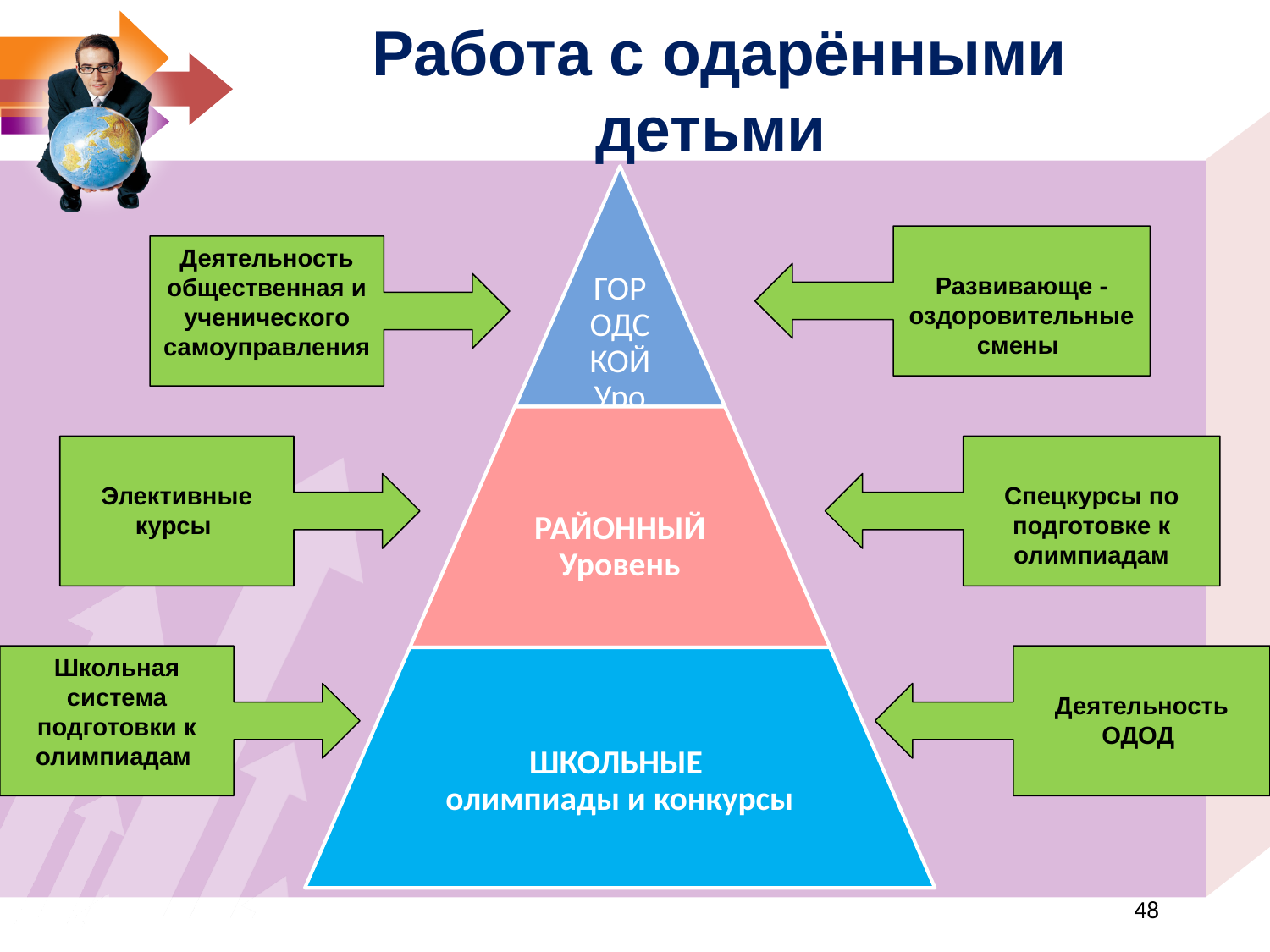

Работа с одарёнными детьми

ГОРОДСКОЙ Уровень

Развивающе -оздоровительные смены
Деятельность общественная и ученического самоуправления
РАЙОННЫЙ Уровень

Элективные курсы

Спецкурсы по подготовке к олимпиадам

Школьная система подготовки к олимпиадам

Деятельность ОДОД
ШКОЛЬНЫЕ
олимпиады и конкурсы
48